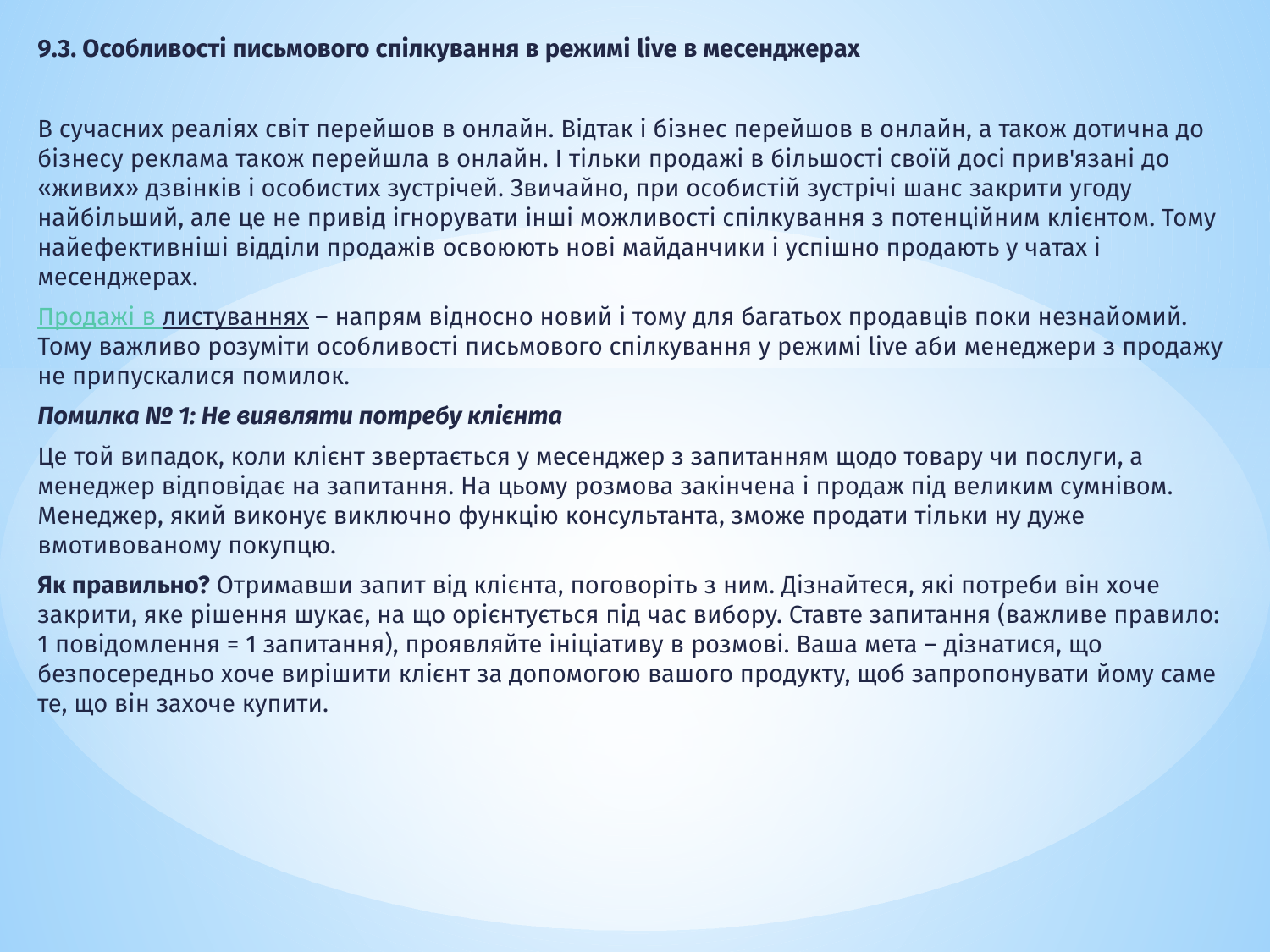

9.3. Особливості письмового спілкування в режимі live в месенджерах

В сучасних реаліях світ перейшов в онлайн. Відтак і бізнес перейшов в онлайн, а також дотична до бізнесу реклама також перейшла в онлайн. І тільки продажі в більшості своїй досі прив'язані до «живих» дзвінків і особистих зустрічей. Звичайно, при особистій зустрічі шанс закрити угоду найбільший, але це не привід ігнорувати інші можливості спілкування з потенційним клієнтом. Тому найефективніші відділи продажів освоюють нові майданчики і успішно продають у чатах і месенджерах.
Продажі в листуваннях – напрям відносно новий і тому для багатьох продавців поки незнайомий. Тому важливо розуміти особливості письмового спілкування у режимі live аби менеджери з продажу не припускалися помилок.
Помилка № 1: Не виявляти потребу клієнта
Це той випадок, коли клієнт звертається у месенджер з запитанням щодо товару чи послуги, а менеджер відповідає на запитання. На цьому розмова закінчена і продаж під великим сумнівом. Менеджер, який виконує виключно функцію консультанта, зможе продати тільки ну дуже вмотивованому покупцю.
Як правильно? Отримавши запит від клієнта, поговоріть з ним. Дізнайтеся, які потреби він хоче закрити, яке рішення шукає, на що орієнтується під час вибору. Ставте запитання (важливе правило: 1 повідомлення = 1 запитання), проявляйте ініціативу в розмові. Ваша мета – дізнатися, що безпосередньо хоче вирішити клієнт за допомогою вашого продукту, щоб запропонувати йому саме те, що він захоче купити.